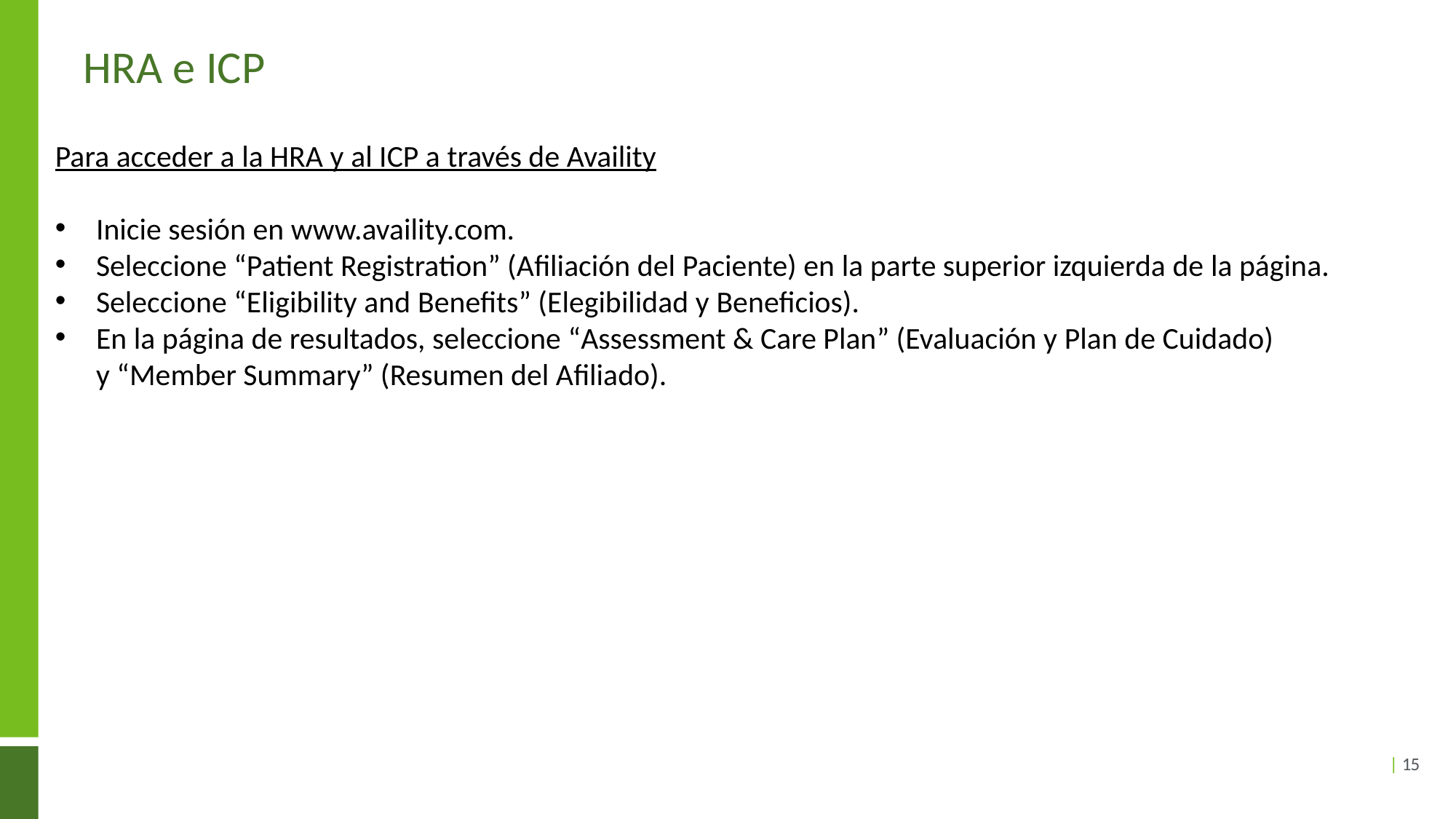

# HRA e ICP (cont.)
Para acceder a la HRA y al ICP a través de Availity

Inicie sesión en www.availity.com.
Seleccione “Patient Registration” (Afiliación del Paciente) en la parte superior izquierda de la página.
Seleccione “Eligibility and Benefits” (Elegibilidad y Beneficios).
En la página de resultados, seleccione “Assessment & Care Plan” (Evaluación y Plan de Cuidado) y “Member Summary” (Resumen del Afiliado).
| 15